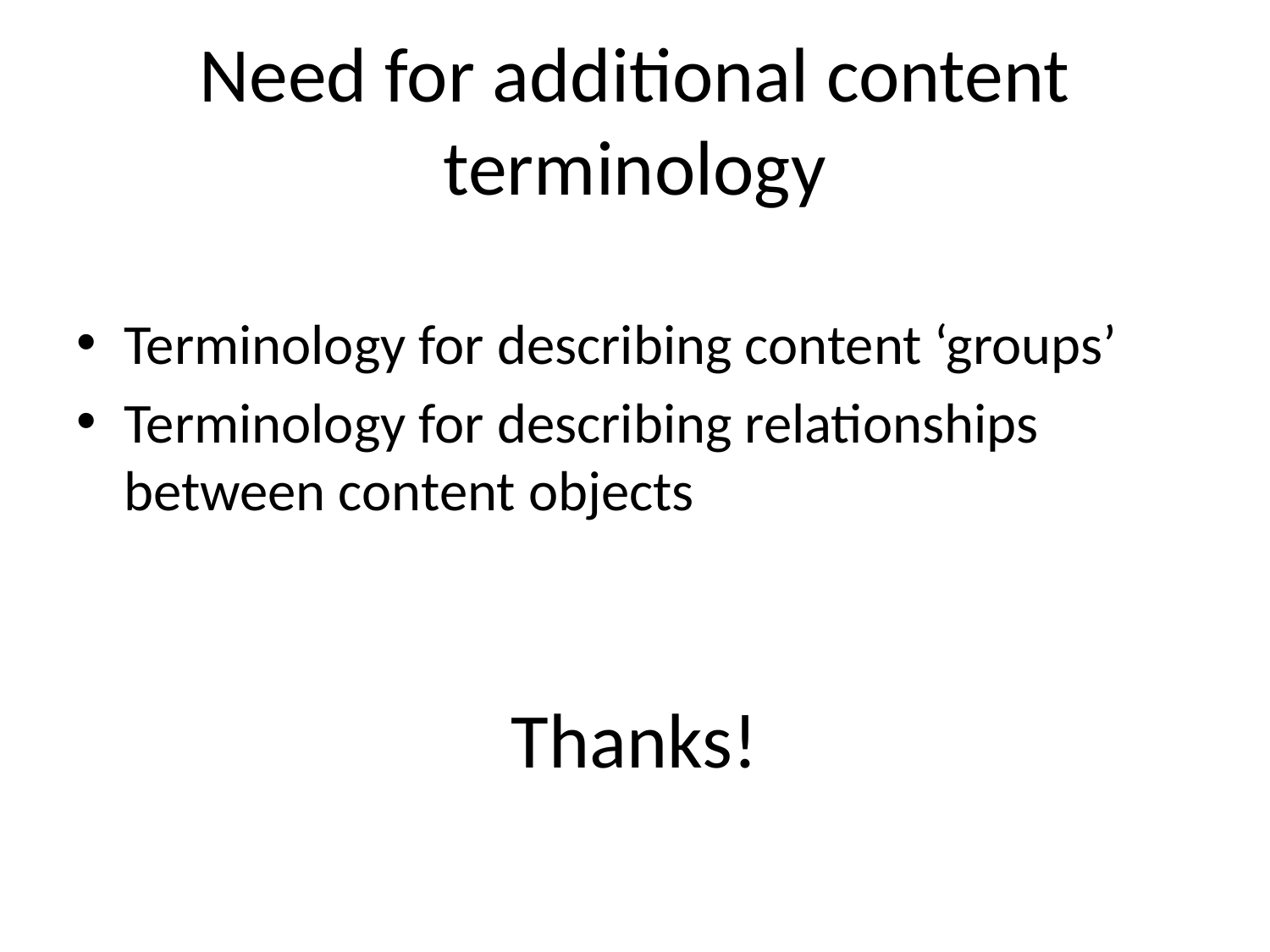

# Need for additional content terminology

Terminology for describing content ‘groups’
Terminology for describing relationships between content objects

Thanks!